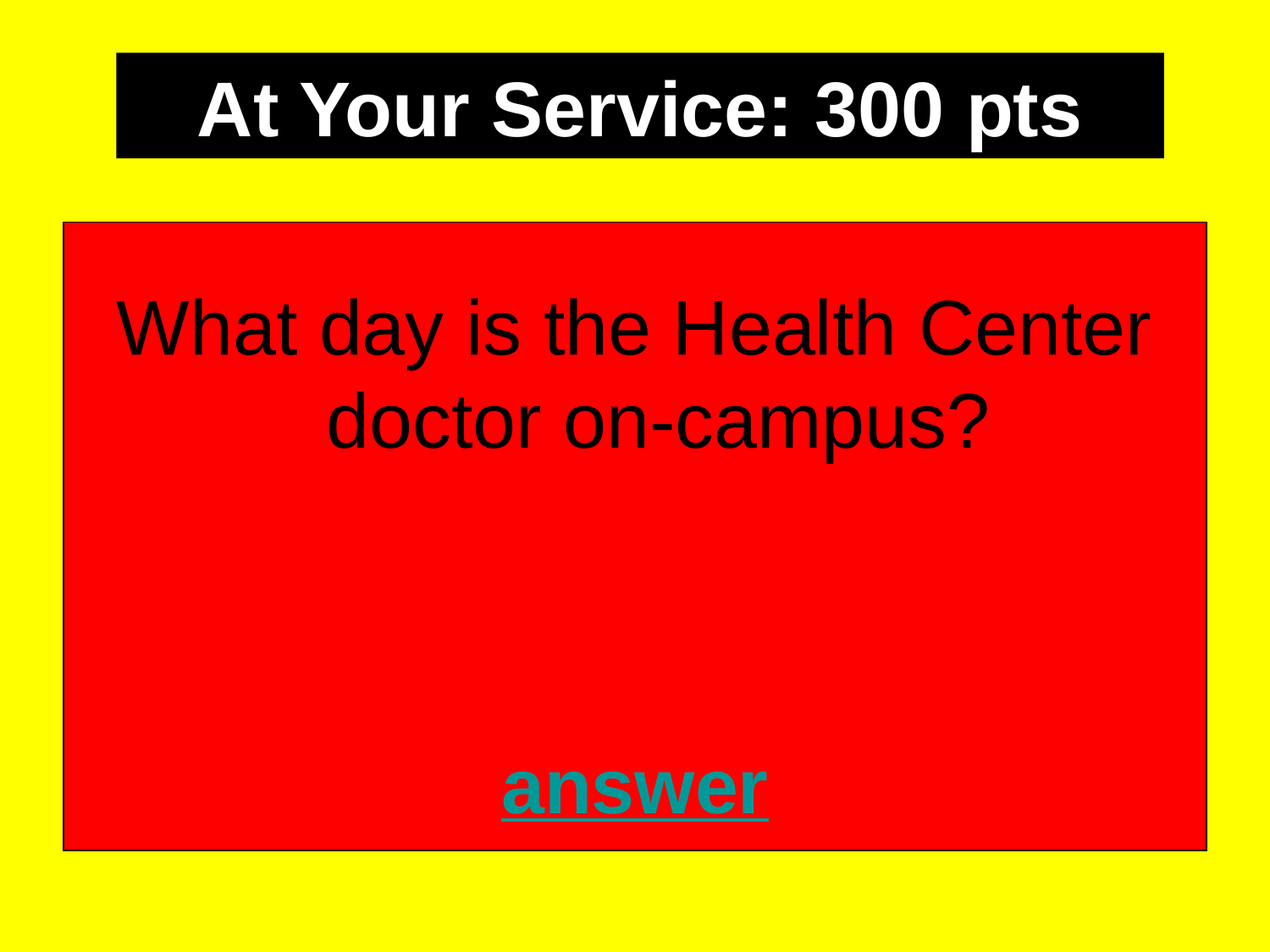

At Your Service: 300 pts

What day is the Health Center doctor on-campus?
answer